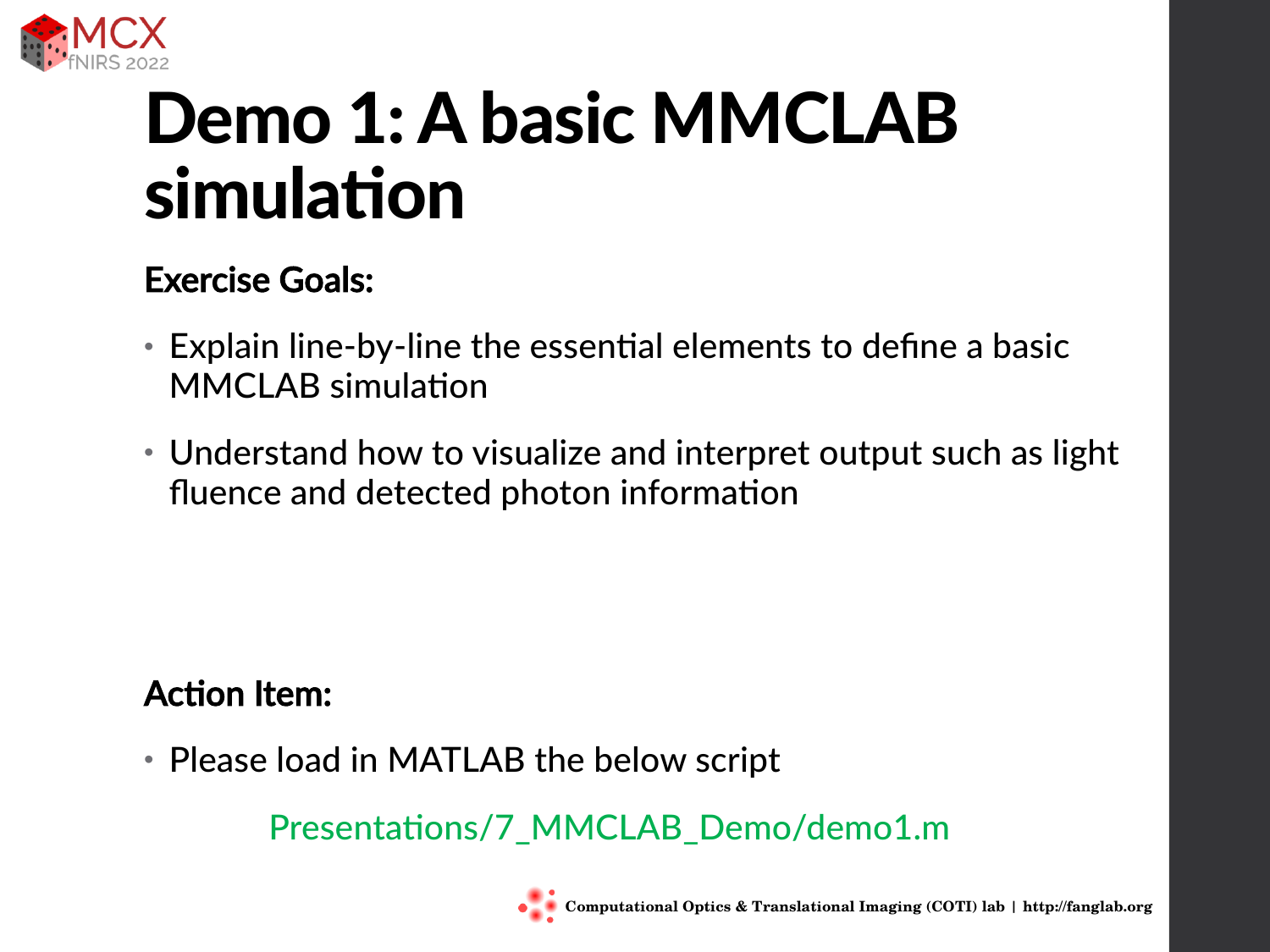

# Demo 1: A basic MMCLAB simulation
Exercise Goals:
Explain line-by-line the essential elements to define a basic MMCLAB simulation
Understand how to visualize and interpret output such as light fluence and detected photon information

Action Item:
Please load in MATLAB the below script
 	Presentations/7_MMCLAB_Demo/demo1.m